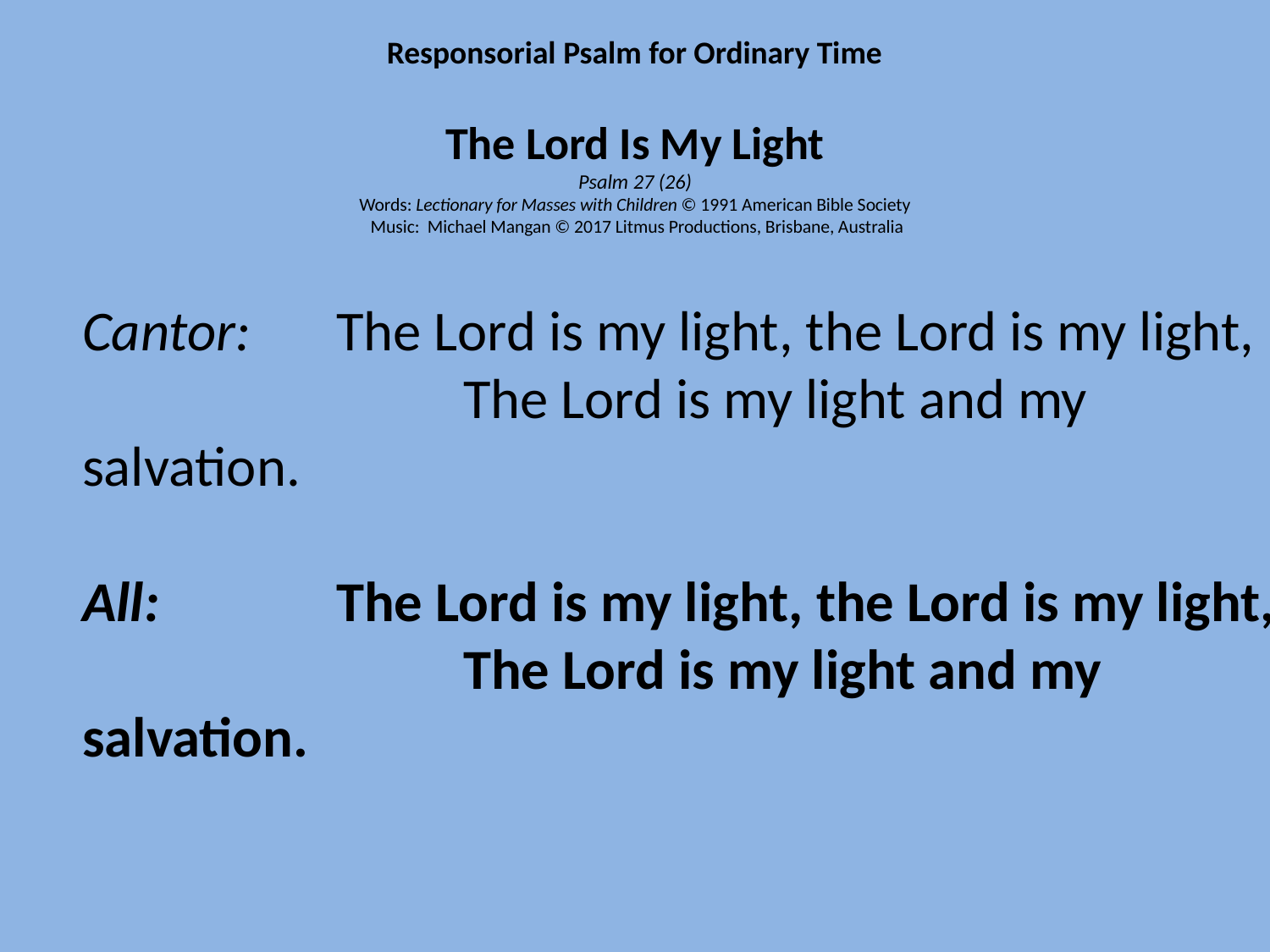

Responsorial Psalm for Ordinary Time
# The Lord Is My Light Psalm 27 (26) Words: Lectionary for Masses with Children © 1991 American Bible Society Music:  Michael Mangan © 2017 Litmus Productions, Brisbane, Australia
Cantor:	The Lord is my light, the Lord is my light,
			The Lord is my light and my salvation.

All:		The Lord is my light, the Lord is my light,
			The Lord is my light and my salvation.